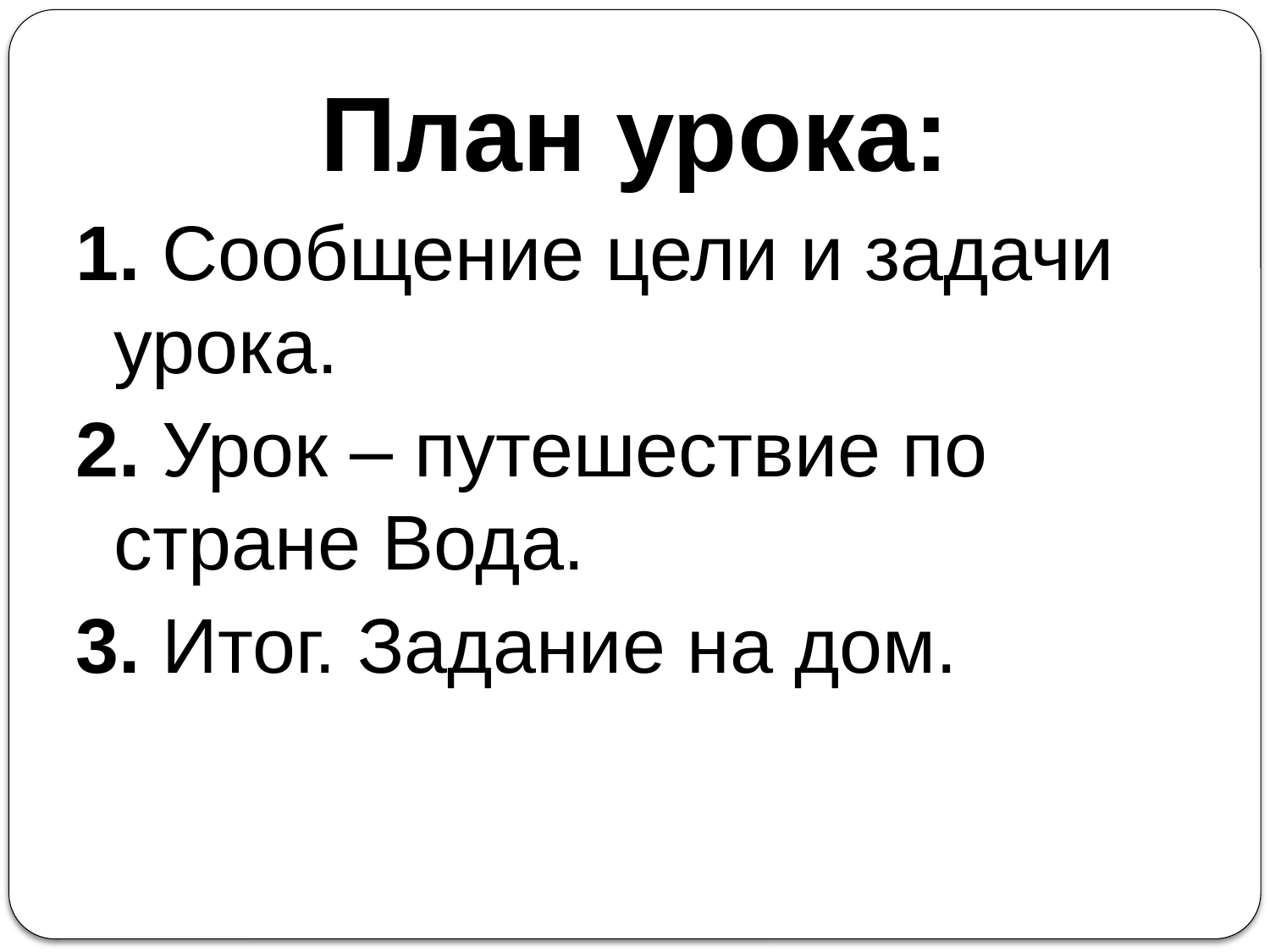

#
План урока:
1. Сообщение цели и задачи урока.
2. Урок – путешествие по стране Вода.
3. Итог. Задание на дом.